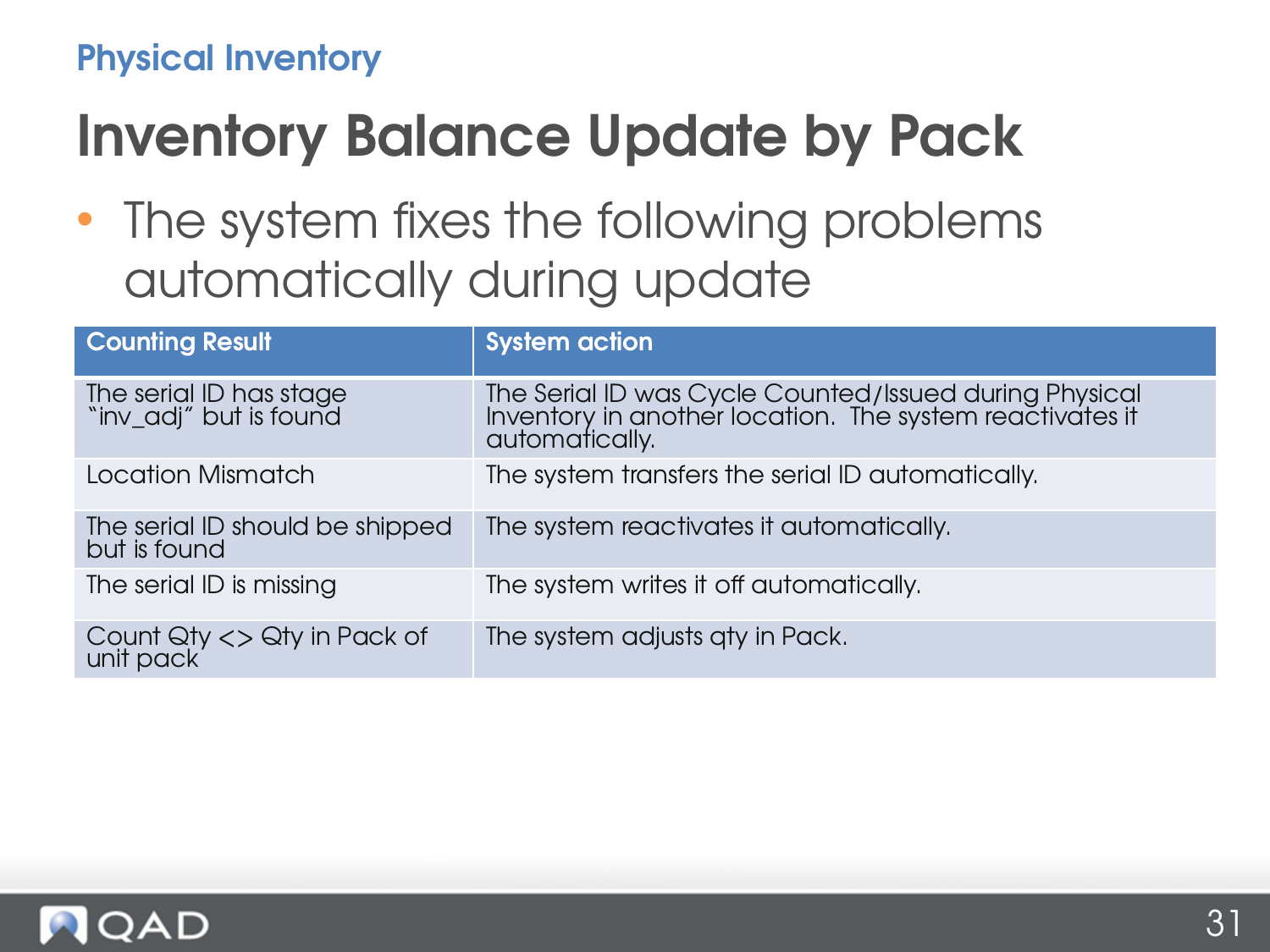

Physical Inventory
# Inventory Balance Update by Pack
The system fixes the following problems automatically during update

| Counting Result | System action |
| --- | --- |
| The serial ID has stage “inv\_adj” but is found | The Serial ID was Cycle Counted/Issued during Physical Inventory in another location. The system reactivates it automatically. |
| Location Mismatch | The system transfers the serial ID automatically. |
| The serial ID should be shipped but is found | The system reactivates it automatically. |
| The serial ID is missing | The system writes it off automatically. |
| Count Qty <> Qty in Pack of unit pack | The system adjusts qty in Pack. |
31